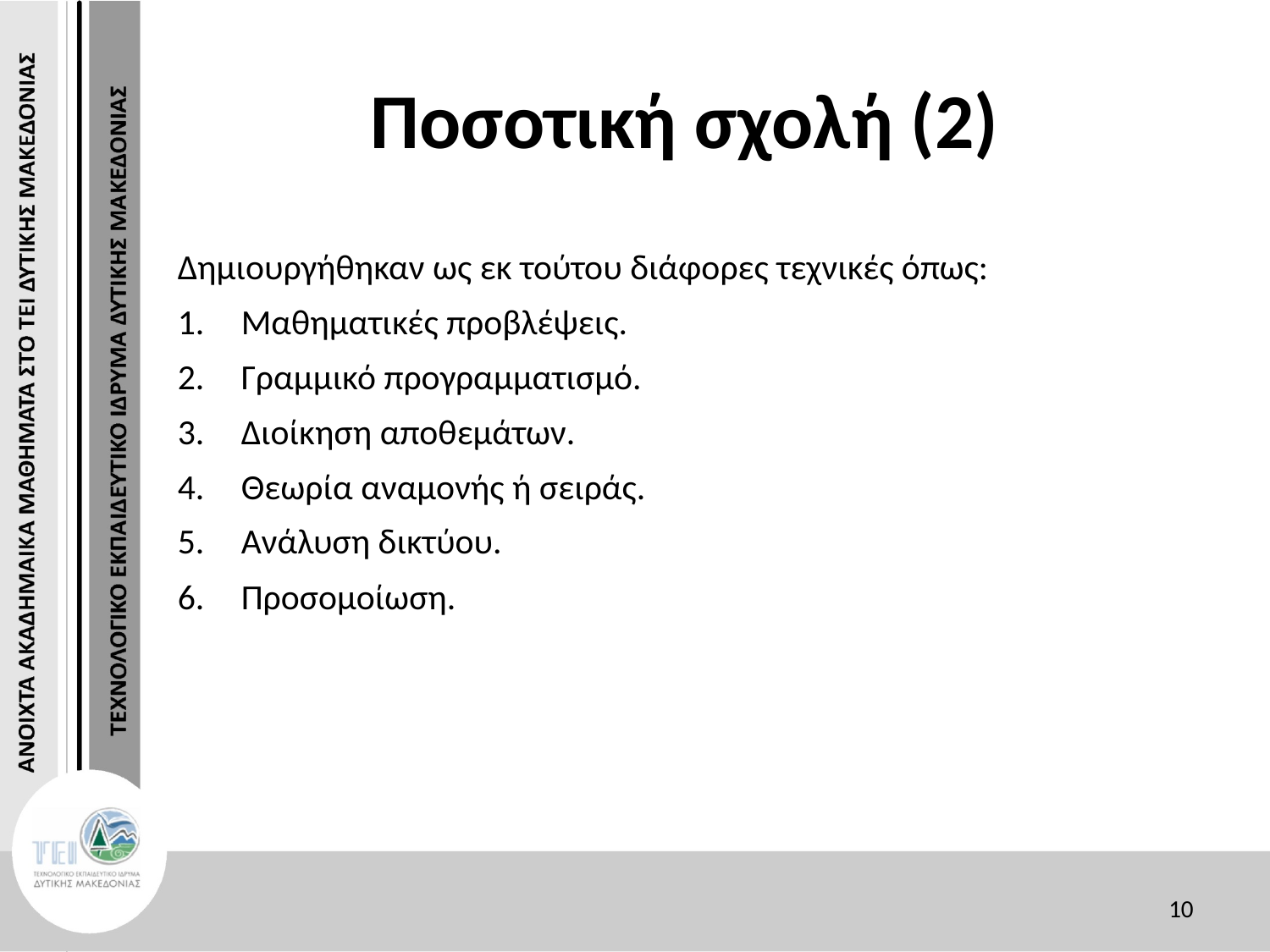

# Ποσοτική σχολή (2)
Δημιουργήθηκαν ως εκ τούτου διάφορες τεχνικές όπως:
Μαθηματικές προβλέψεις.
Γραμμικό προγραμματισμό.
Διοίκηση αποθεμάτων.
Θεωρία αναμονής ή σειράς.
Ανάλυση δικτύου.
Προσομοίωση.
10